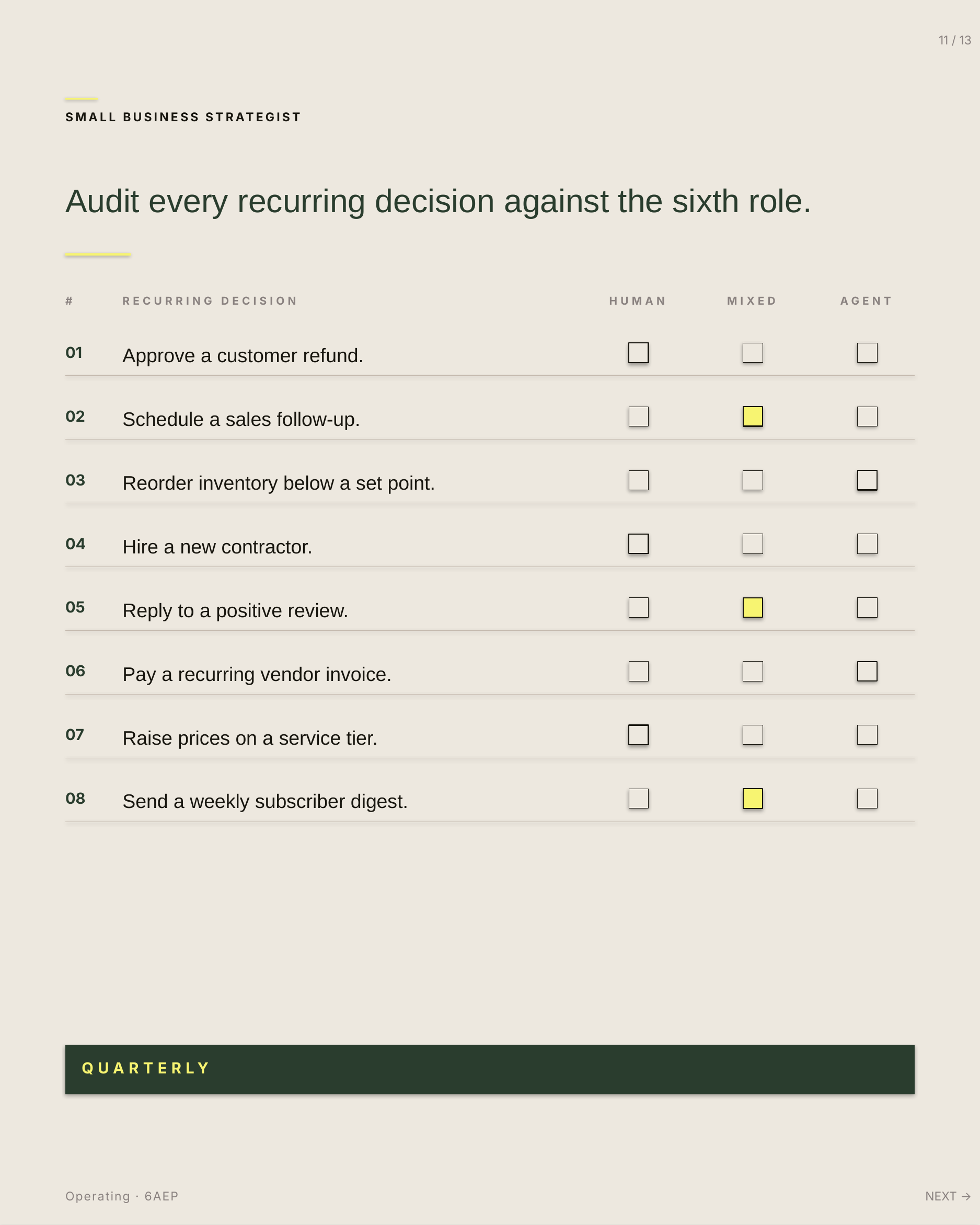

11 / 13

SMALL BUSINESS STRATEGIST
Audit every recurring decision against the sixth role.

#
RECURRING DECISION
HUMAN
MIXED
AGENT
01
Approve a customer refund.

02
Schedule a sales follow-up.

03
Reorder inventory below a set point.

04
Hire a new contractor.

05
Reply to a positive review.

06
Pay a recurring vendor invoice.

07
Raise prices on a service tier.

08
Send a weekly subscriber digest.

QUARTERLY
Operating · 6AEP
NEXT →